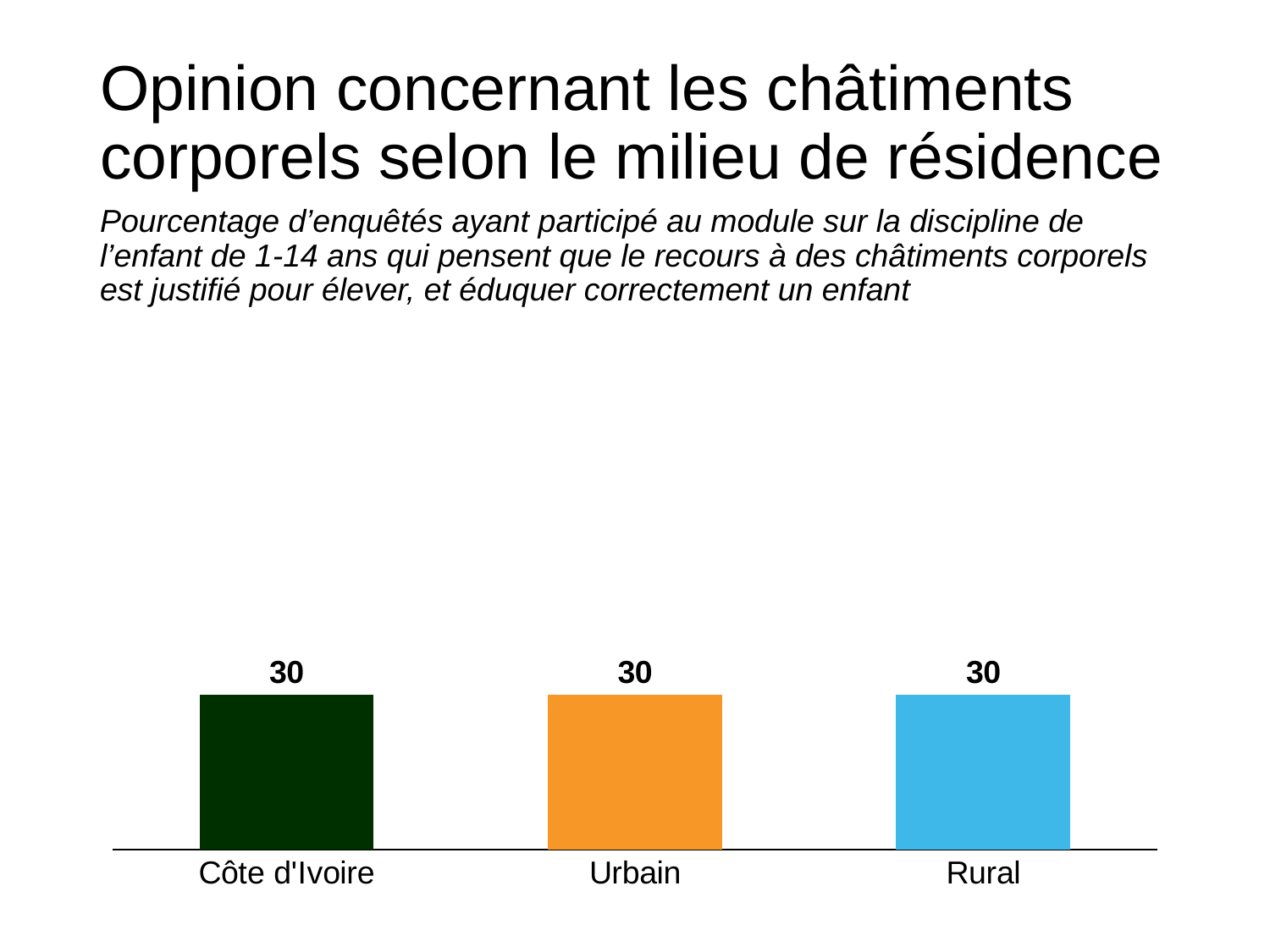

# Opinion concernant les châtiments corporels selon le milieu de résidence
Pourcentage d’enquêtés ayant participé au module sur la discipline de l’enfant de 1-14 ans qui pensent que le recours à des châtiments corporels est justifié pour élever, et éduquer correctement un enfant

### Chart

| Category | Côte d'Ivoire |
|---|---|
| Côte d'Ivoire | 30.0 |
| Urbain | 30.0 |
| Rural | 30.0 |